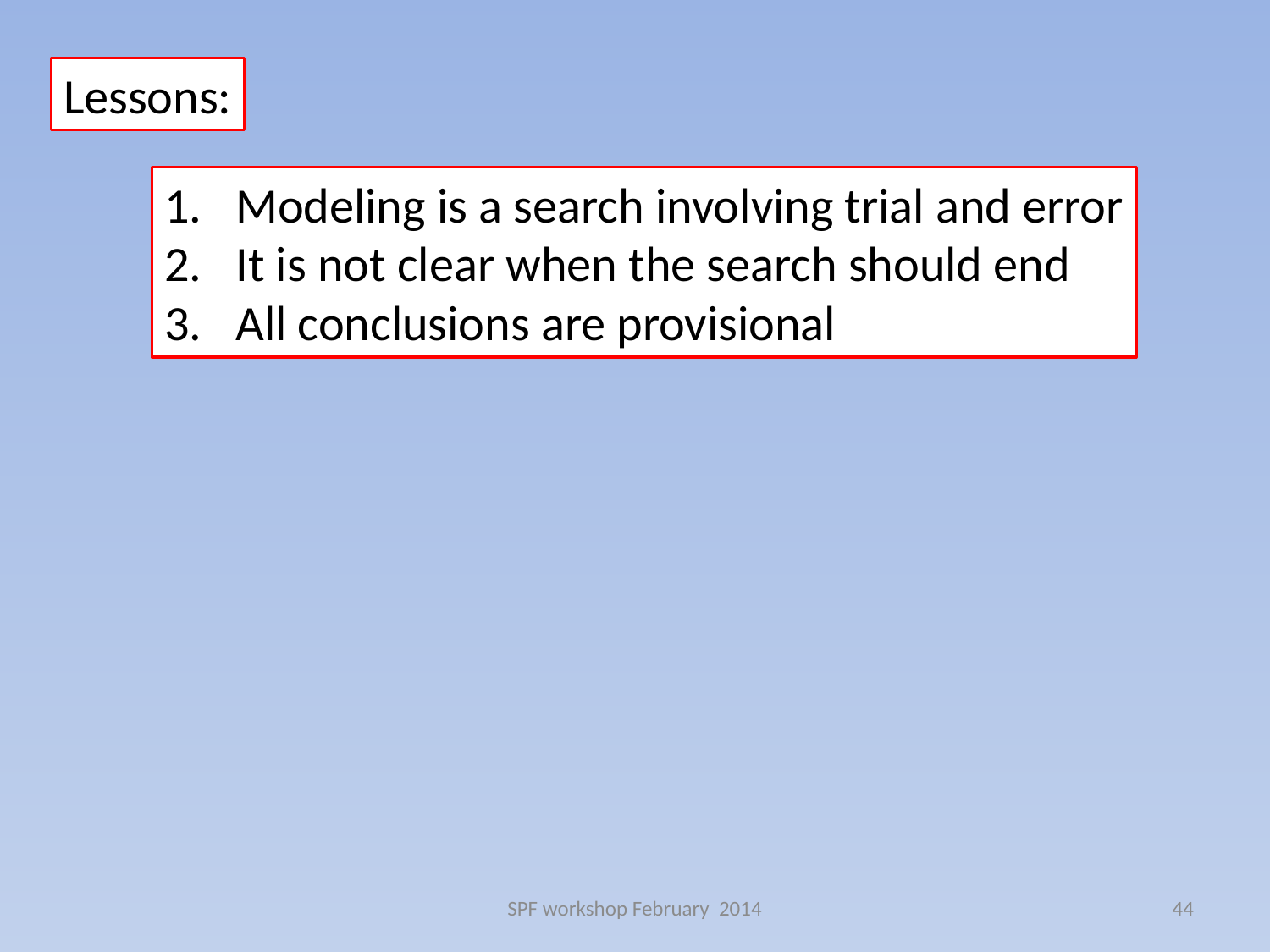

Lessons:
Modeling is a search involving trial and error
It is not clear when the search should end
All conclusions are provisional
SPF workshop February  2014
44